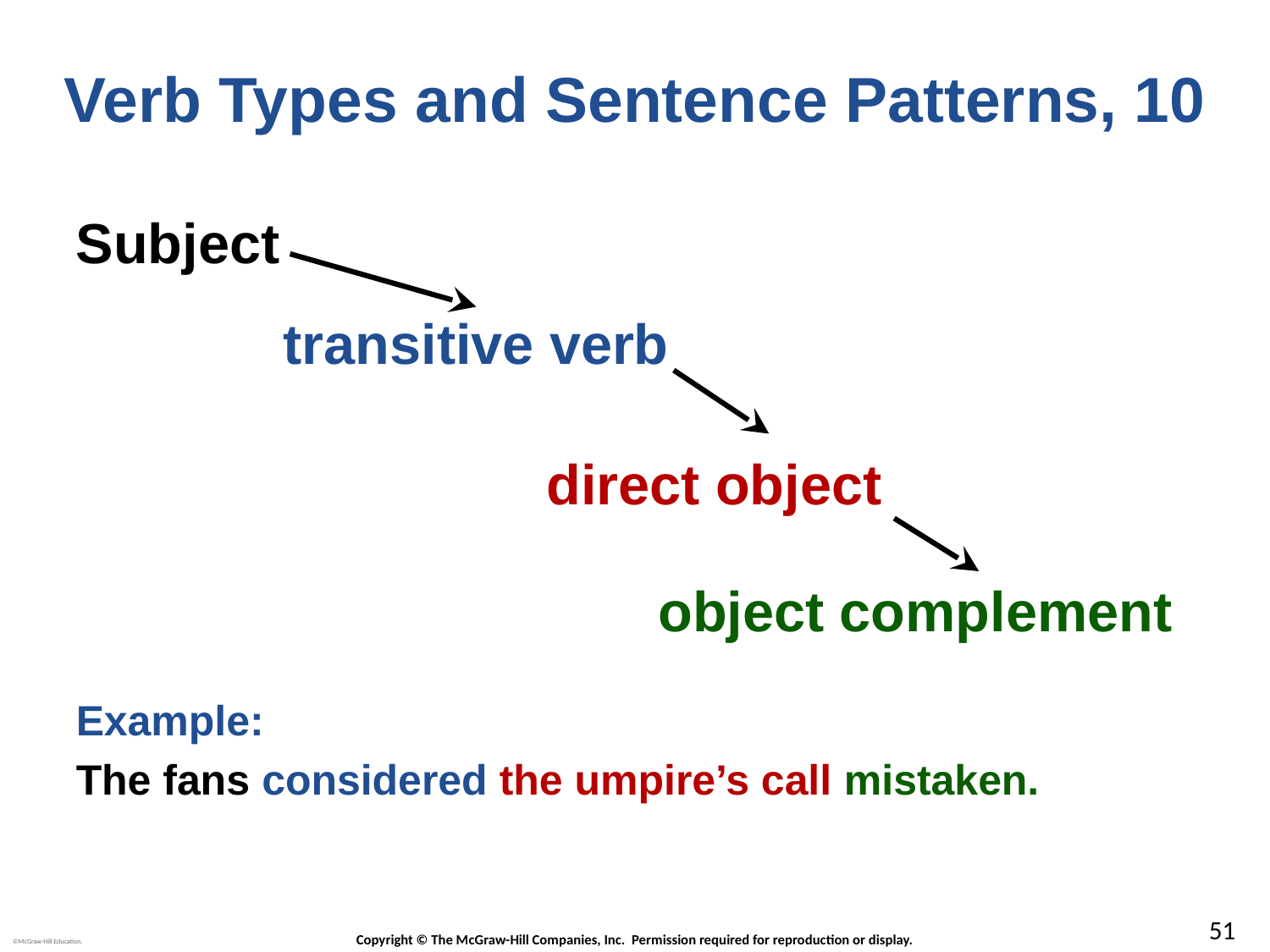

# Verb Types and Sentence Patterns, 10
Subject

transitive verb

direct object

object complement
Example:
The fans considered the umpire’s call mistaken.